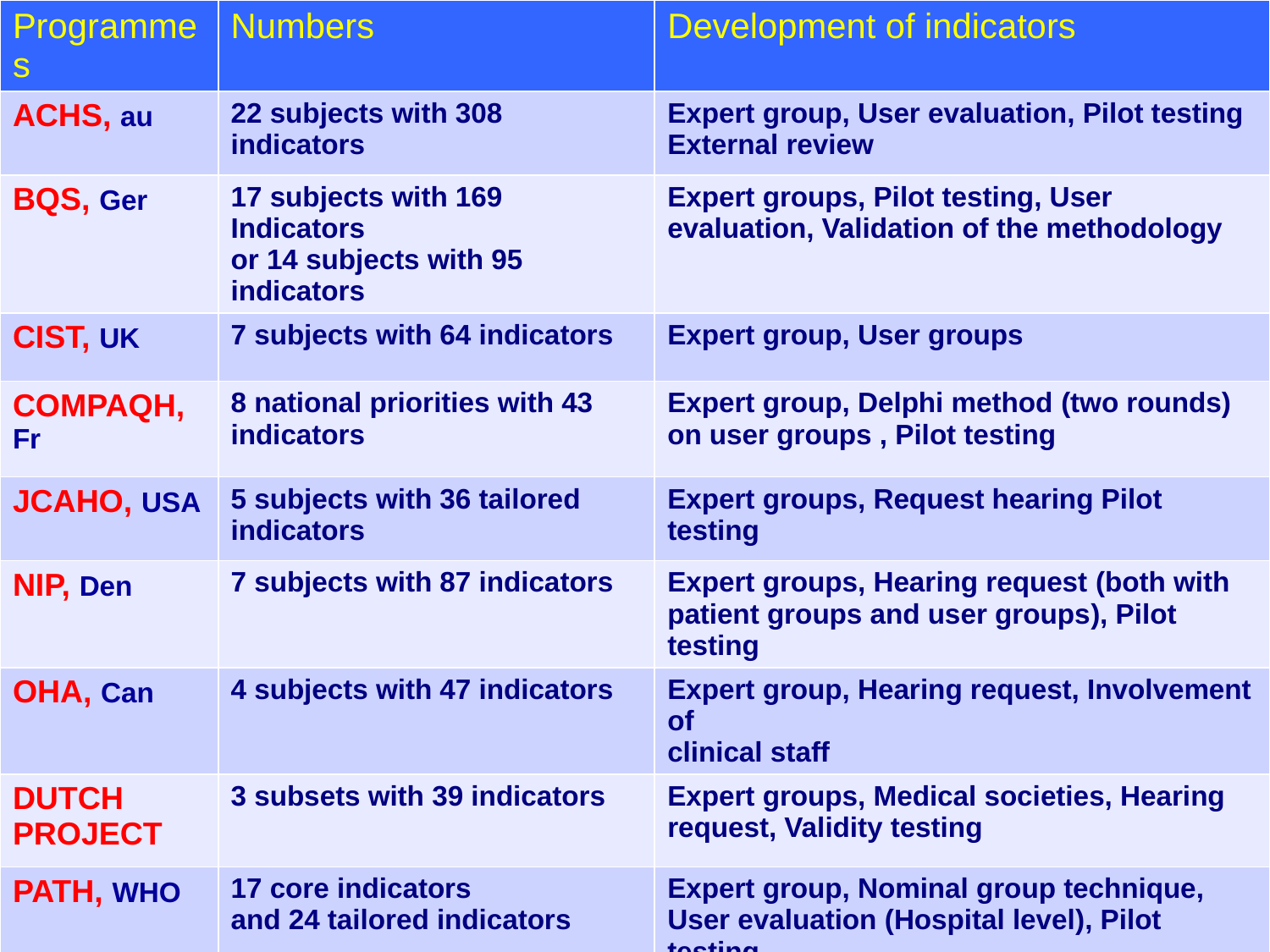

| Programmes | Numbers | Development of indicators |
| --- | --- | --- |
| ACHS, au | 22 subjects with 308 indicators | Expert group, User evaluation, Pilot testing External review |
| BQS, Ger | 17 subjects with 169 Indicators or 14 subjects with 95 indicators | Expert groups, Pilot testing, User evaluation, Validation of the methodology |
| CIST, UK | 7 subjects with 64 indicators | Expert group, User groups |
| COMPAQH, Fr | 8 national priorities with 43 indicators | Expert group, Delphi method (two rounds) on user groups , Pilot testing |
| JCAHO, USA | 5 subjects with 36 tailored indicators | Expert groups, Request hearing Pilot testing |
| NIP, Den | 7 subjects with 87 indicators | Expert groups, Hearing request (both with patient groups and user groups), Pilot testing |
| OHA, Can | 4 subjects with 47 indicators | Expert group, Hearing request, Involvement of clinical staff |
| DUTCH PROJECT | 3 subsets with 39 indicators | Expert groups, Medical societies, Hearing request, Validity testing |
| PATH, WHO | 17 core indicators and 24 tailored indicators | Expert group, Nominal group technique, User evaluation (Hospital level), Pilot testing |
| QIP, USA | 4 subjects with 47 indicators | Expert group, Pilot testing |